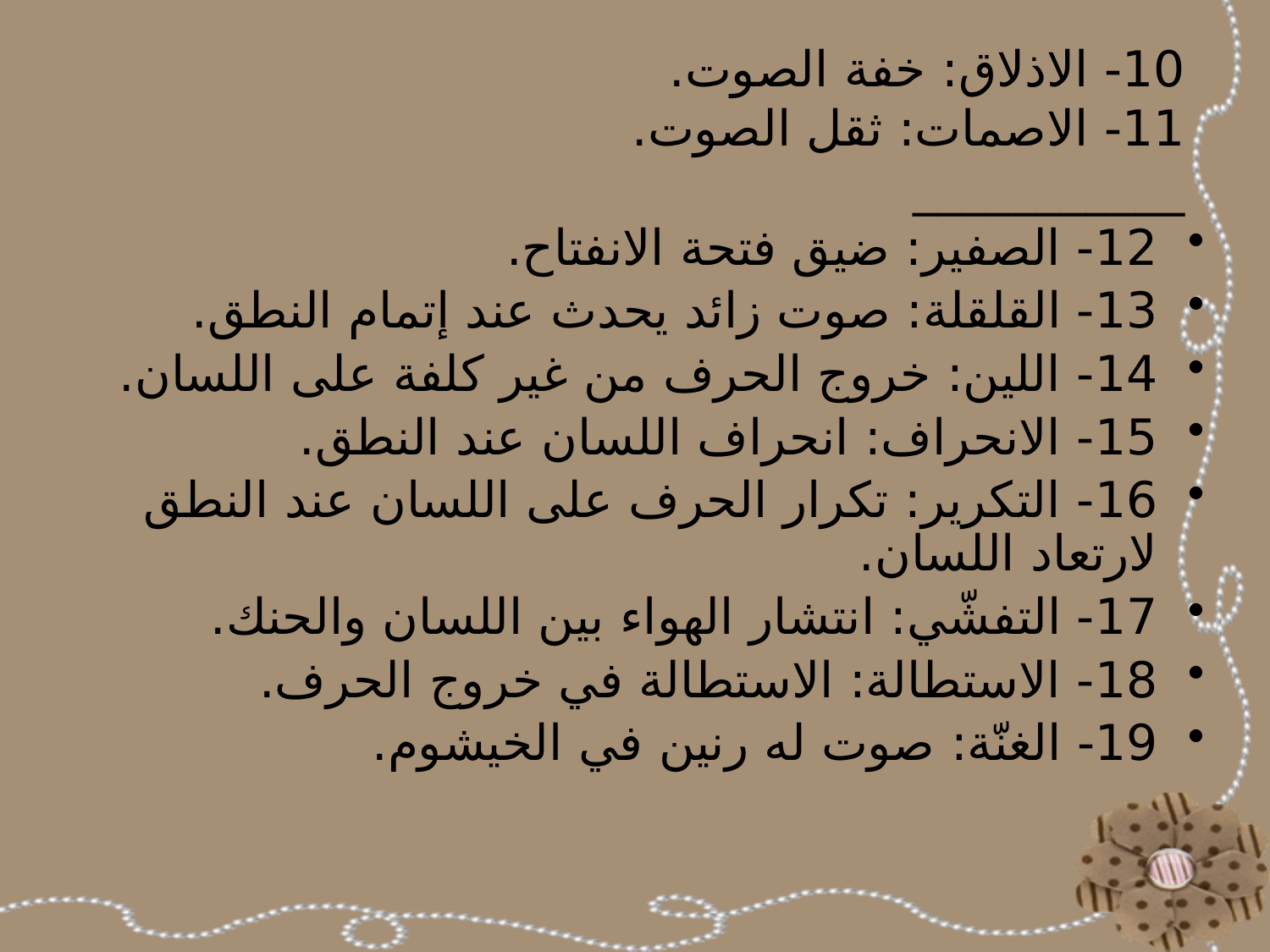

# 10- الاذلاق: خفة الصوت. 11- الاصمات: ثقل الصوت. ___________
12- الصفير: ضيق فتحة الانفتاح.
13- القلقلة: صوت زائد يحدث عند إتمام النطق.
14- اللين: خروج الحرف من غير كلفة على اللسان.
15- الانحراف: انحراف اللسان عند النطق.
16- التكرير: تكرار الحرف على اللسان عند النطق لارتعاد اللسان.
17- التفشّي: انتشار الهواء بين اللسان والحنك.
18- الاستطالة: الاستطالة في خروج الحرف.
19- الغنّة: صوت له رنين في الخيشوم.